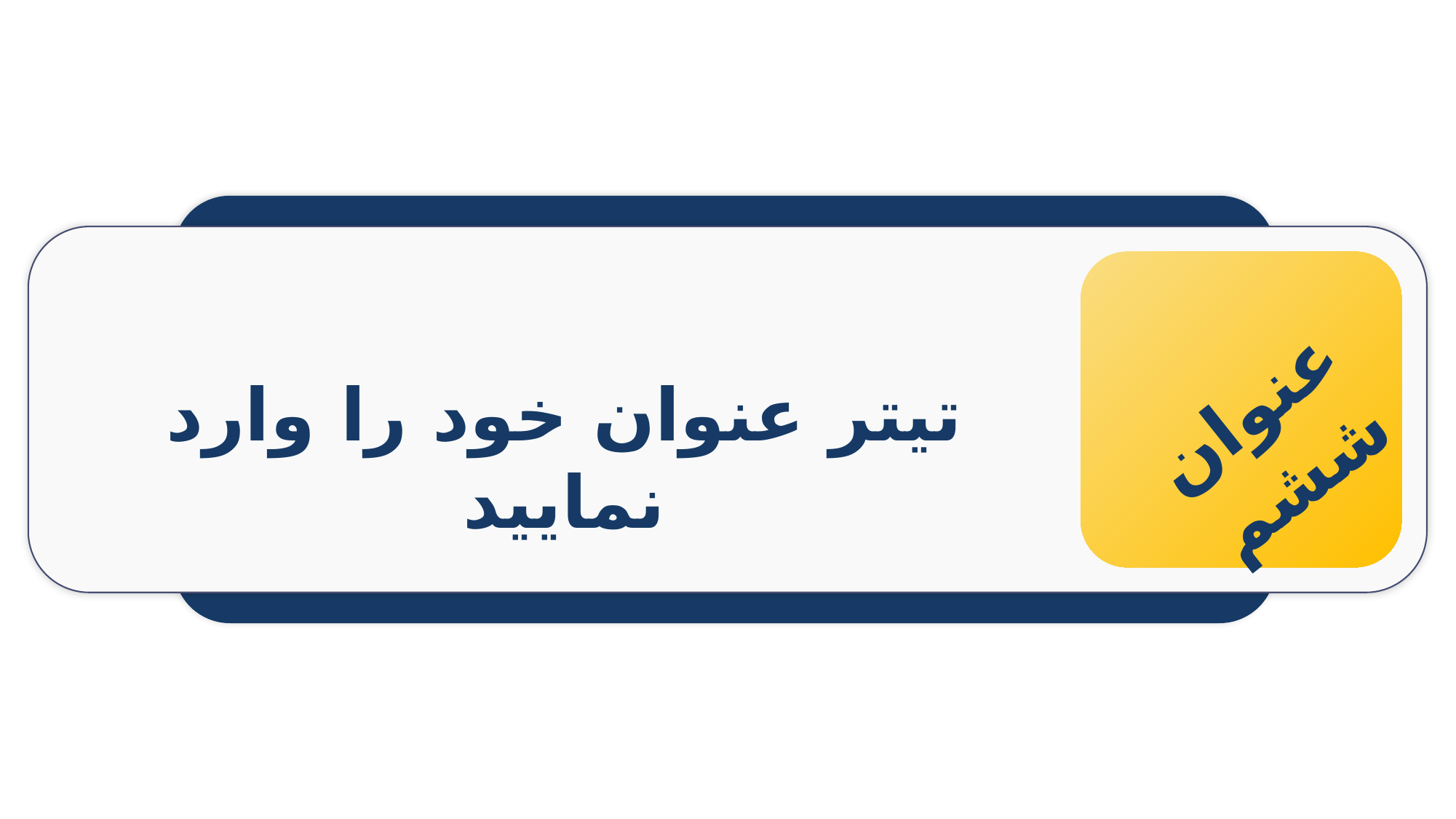

عنوان ششم
تیتر عنوان خود را وارد نمایید